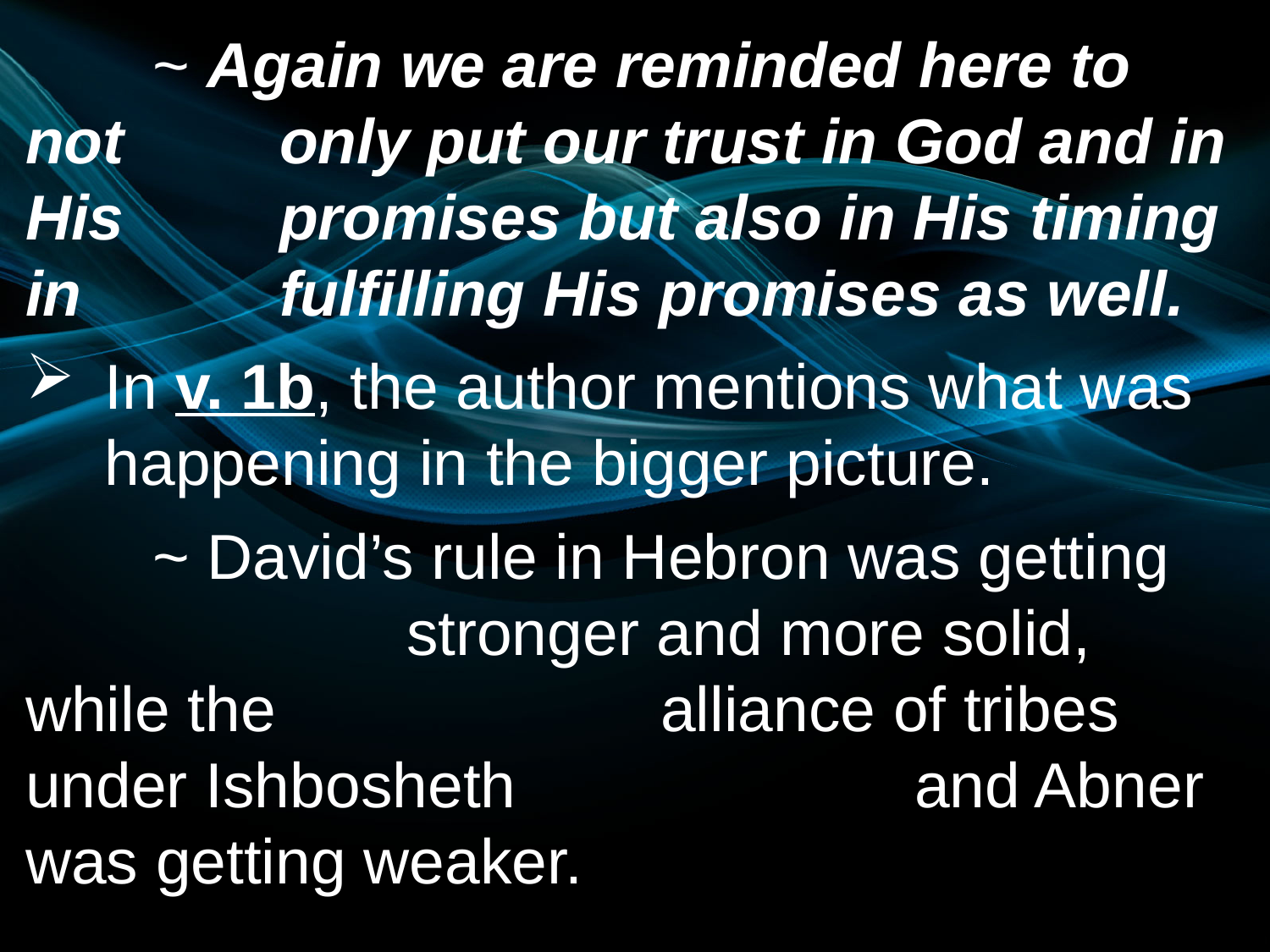

~ Again we are reminded here to not 		only put our trust in God and in His 		promises but also in His timing in 		fulfilling His promises as well.
In v. 1b, the author mentions what was happening in the bigger picture.
	~ David’s rule in Hebron was getting 			stronger and more solid, while the 			alliance of tribes under Ishbosheth 			and Abner was getting weaker.